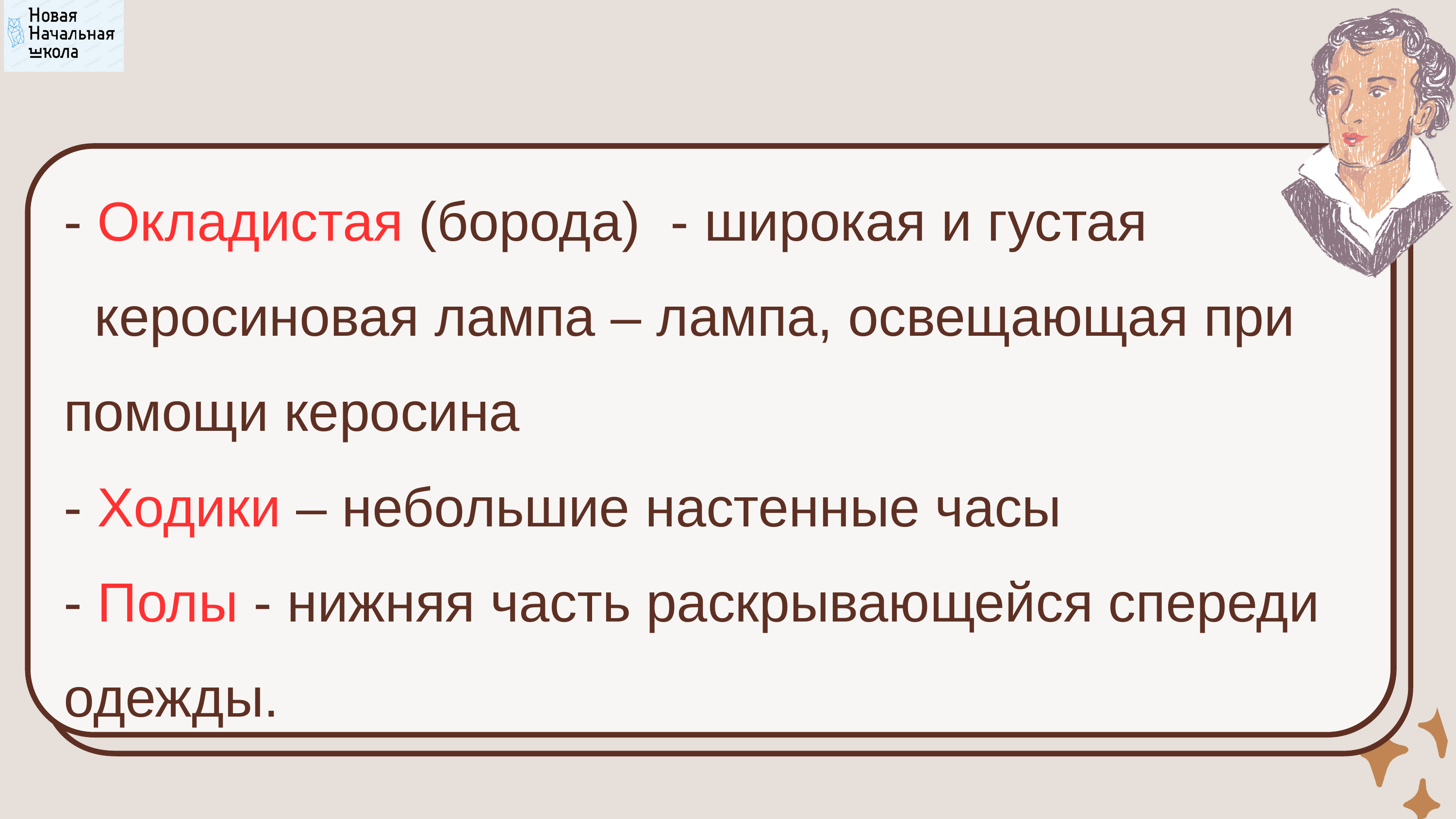

- Окладистая (борода)  - широкая и густая
  керосиновая лампа – лампа, освещающая при помощи керосина
- Ходики – небольшие настенные часы
- Полы - нижняя часть раскрывающейся спереди одежды.